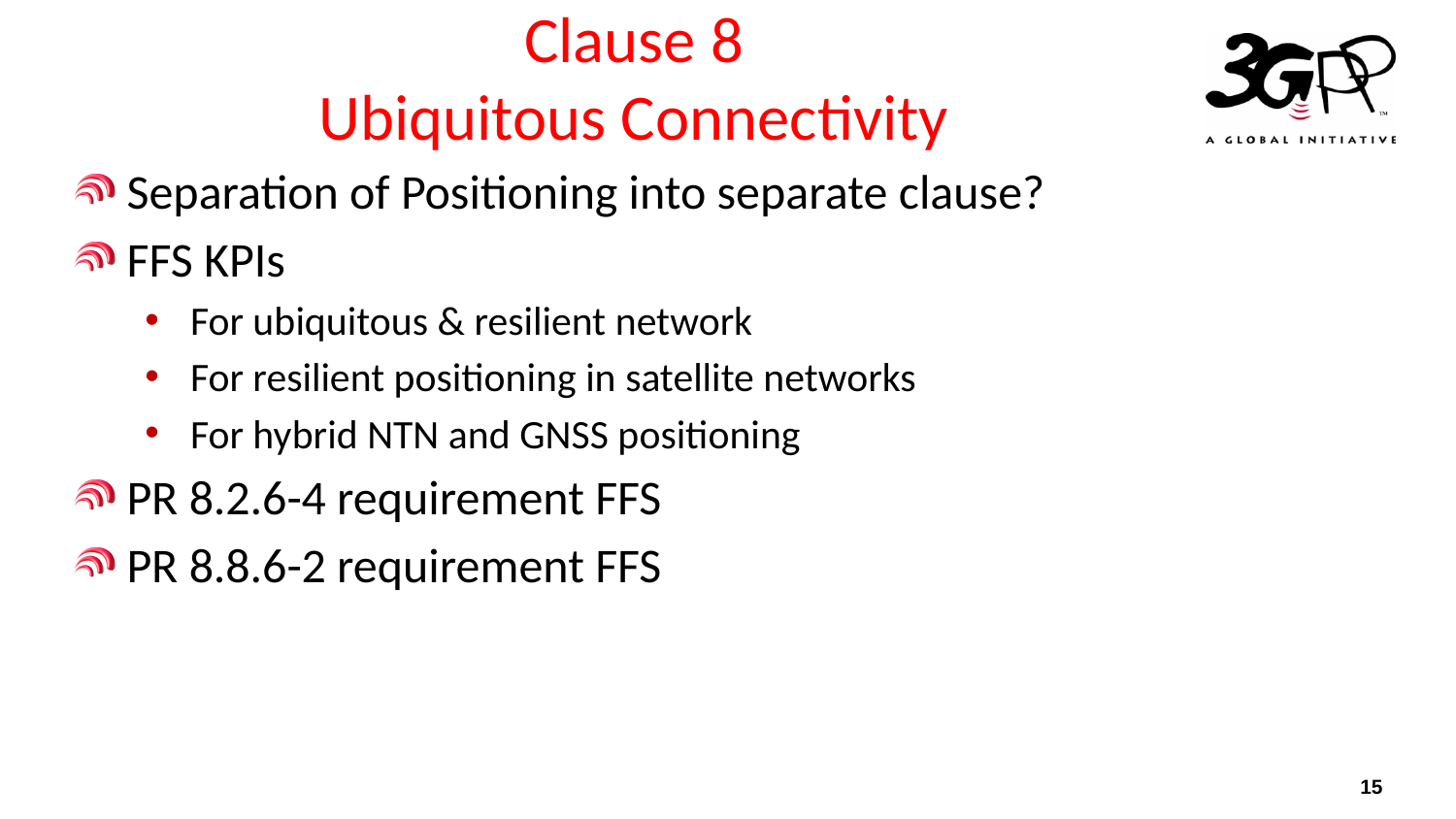

# Clause 8 Ubiquitous Connectivity
Separation of Positioning into separate clause?
FFS KPIs
For ubiquitous & resilient network
For resilient positioning in satellite networks
For hybrid NTN and GNSS positioning
PR 8.2.6-4 requirement FFS
PR 8.8.6-2 requirement FFS